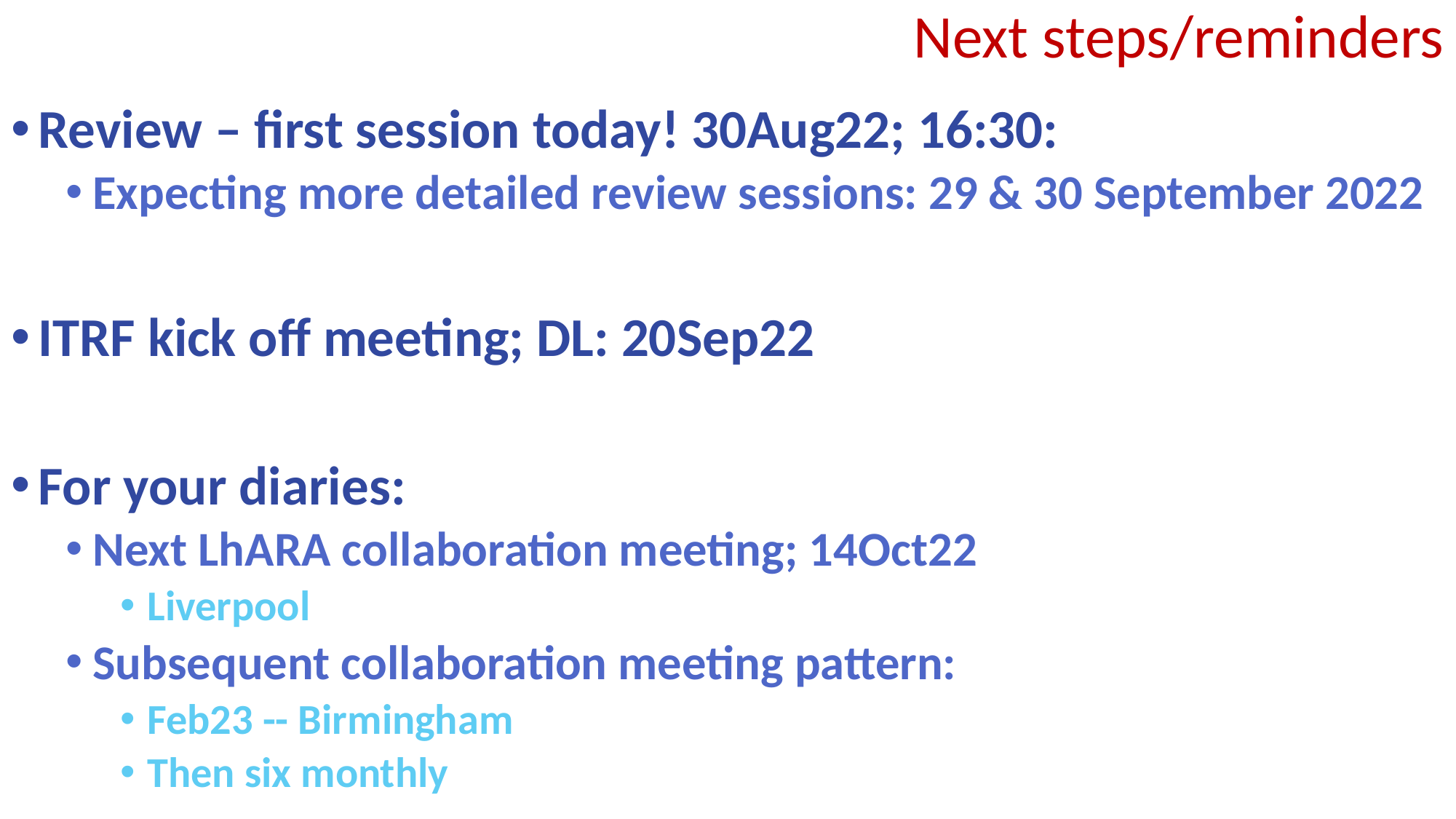

# Next steps/reminders
Review – first session today! 30Aug22; 16:30:
Expecting more detailed review sessions: 29 & 30 September 2022

ITRF kick off meeting; DL: 20Sep22

For your diaries:
Next LhARA collaboration meeting; 14Oct22
Liverpool
Subsequent collaboration meeting pattern:
Feb23 -- Birmingham
Then six monthly